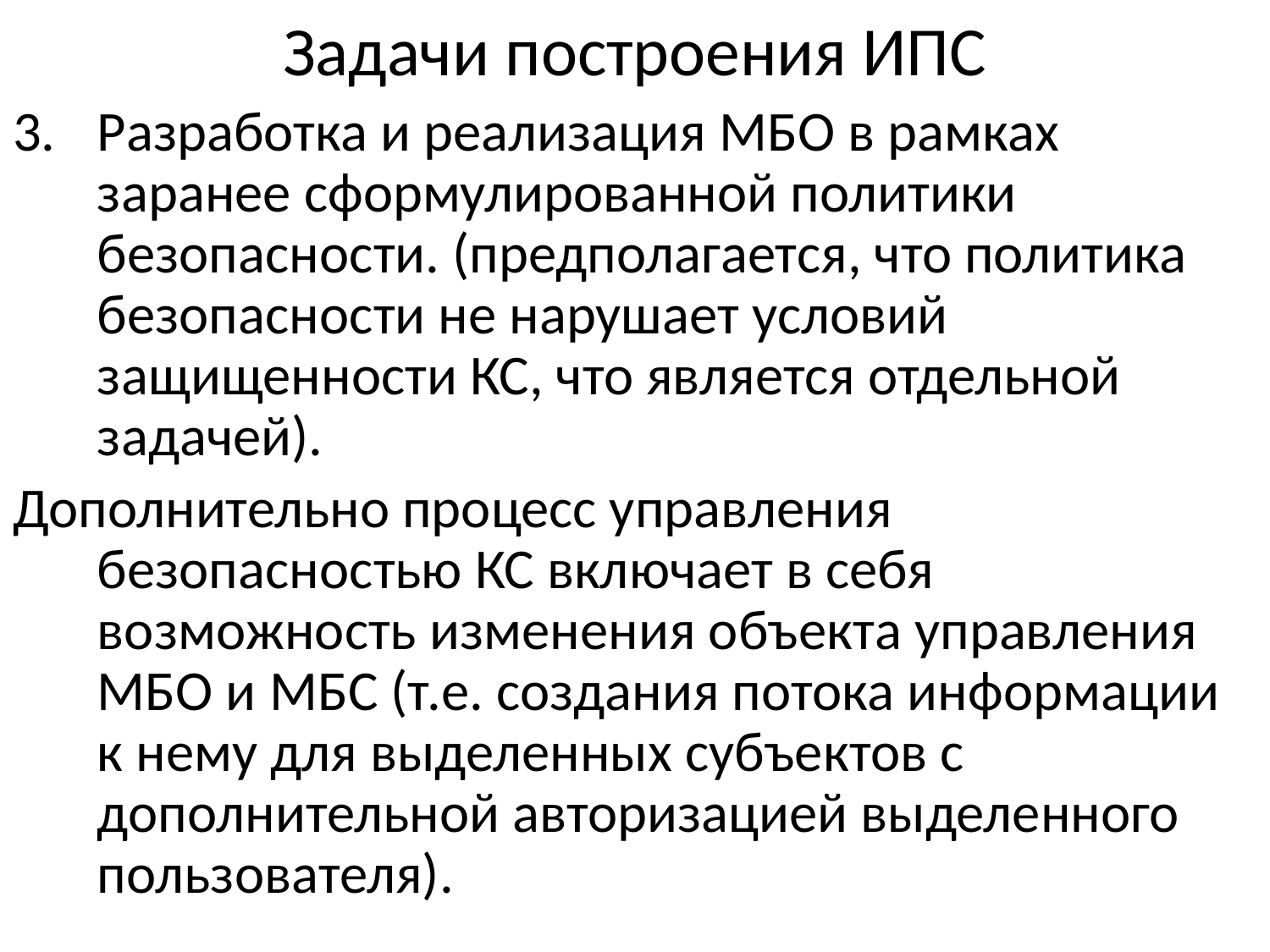

# Задачи построения ИПС
Разработка и реализация МБО в рамках заранее сформулированной политики безопасности. (предполагается, что политика безопасности не нарушает условий защищенности КС, что является отдельной задачей).
Дополнительно процесс управления безопасностью КС включает в себя возможность изменения объекта управления МБО и МБС (т.е. создания потока информации к нему для выделенных субъектов с дополнительной авторизацией выделенного пользователя).